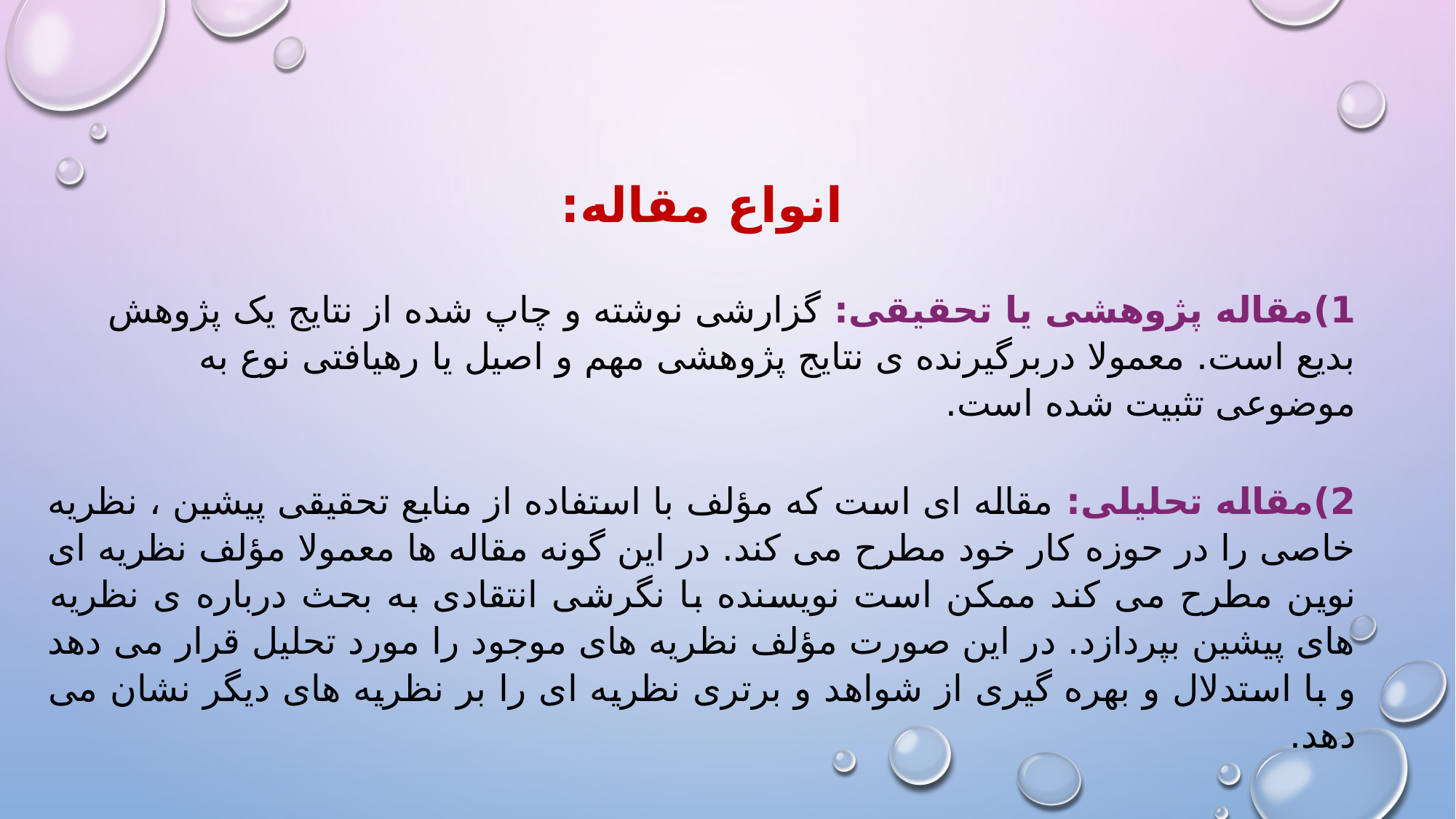

انواع مقاله:

1)مقاله پژوهشی یا تحقیقی: گزارشی نوشته و چاپ شده از نتایج یک پژوهش بدیع است. معمولا دربرگیرنده ی نتایج پژوهشی مهم و اصیل یا رهیافتی نوع به موضوعی تثبیت شده است.

2)مقاله تحلیلی: مقاله ای است که مؤلف با استفاده از منابع تحقیقی پیشین ، نظریه خاصی را در حوزه کار خود مطرح می کند. در این گونه مقاله ها معمولا مؤلف نظریه ای نوین مطرح می کند ممکن است نویسنده با نگرشی انتقادی به بحث درباره ی نظریه های پیشین بپردازد. در این صورت مؤلف نظریه های موجود را مورد تحلیل قرار می دهد و با استدلال و بهره گیری از شواهد و برتری نظریه ای را بر نظریه های دیگر نشان می دهد.